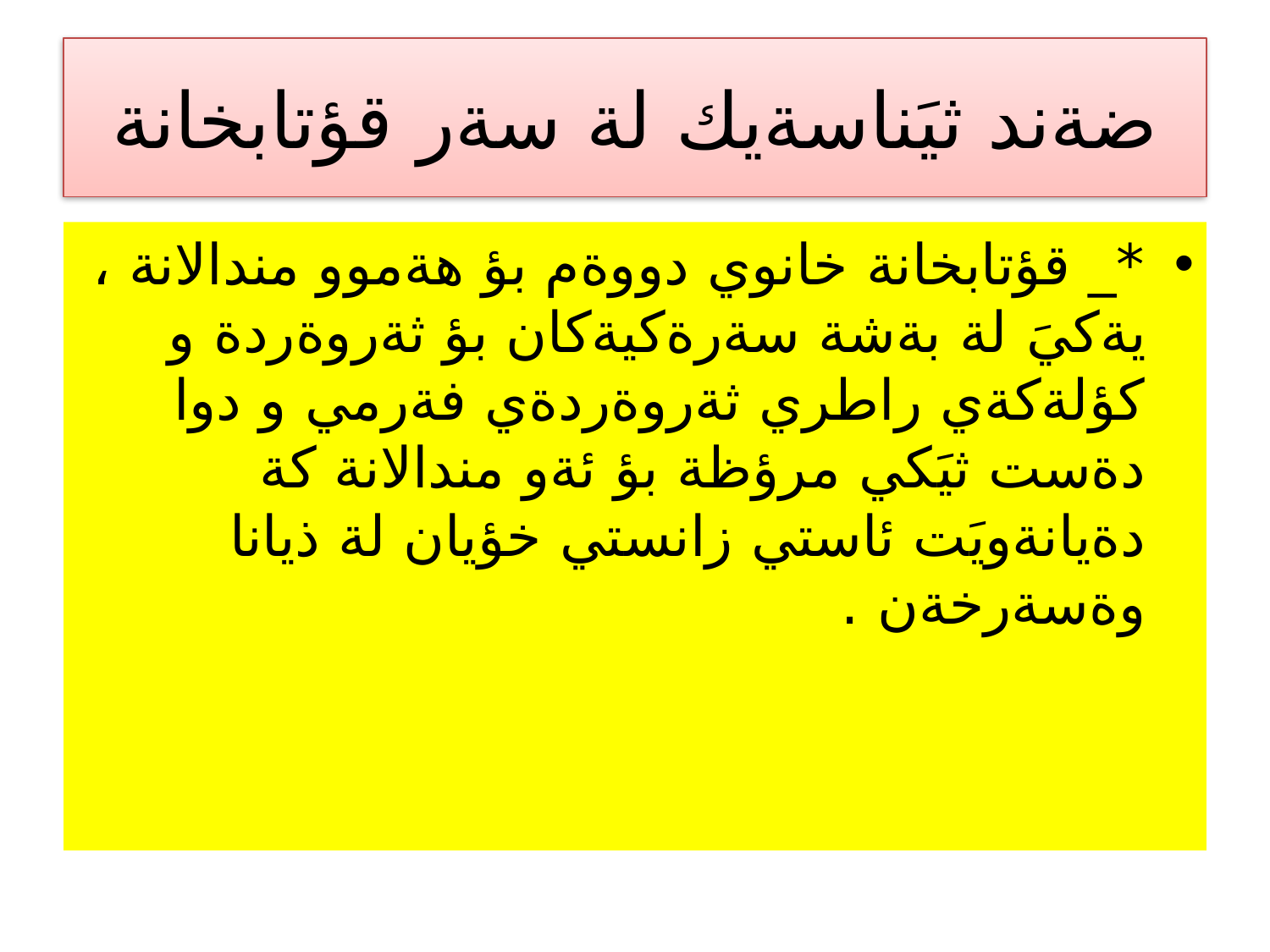

# ضةند ثيَناسةيك لة سةر قؤتابخانة
*_ قؤتابخانة خانوي دووةم بؤ هةموو مندالانة ، يةكيَ لة بةشة سةرةكيةكان بؤ ثةروةردة و كؤلةكةي راطري ثةروةردةي فةرمي و دوا دةست ثيَكي مرؤظة بؤ ئةو مندالانة كة دةيانةويَت ئاستي زانستي خؤيان لة ذيانا وةسةرخةن .